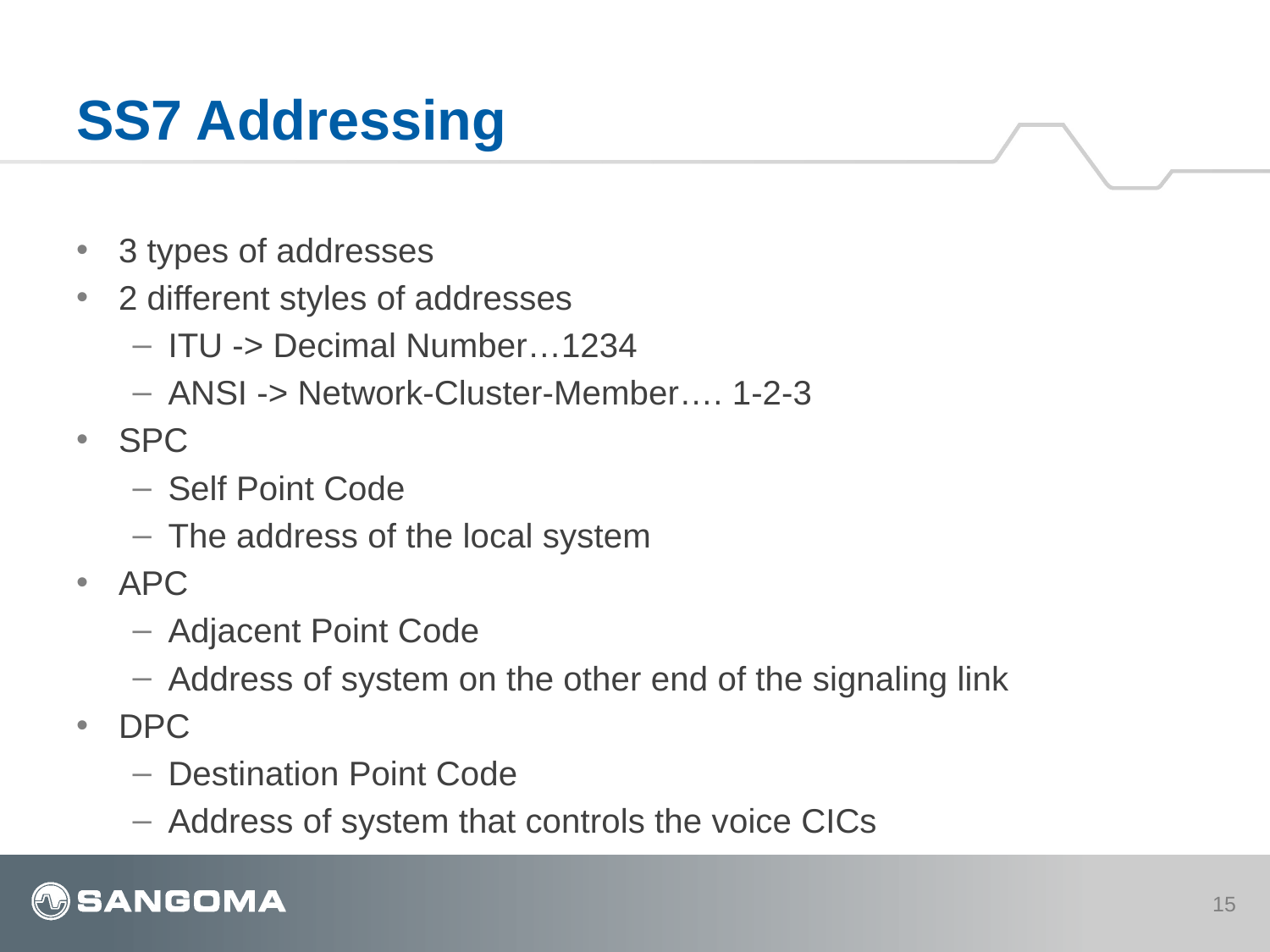

# SS7 Addressing
3 types of addresses
2 different styles of addresses
ITU -> Decimal Number…1234
ANSI -> Network-Cluster-Member…. 1-2-3
SPC
Self Point Code
The address of the local system
APC
Adjacent Point Code
Address of system on the other end of the signaling link
DPC
Destination Point Code
Address of system that controls the voice CICs
15